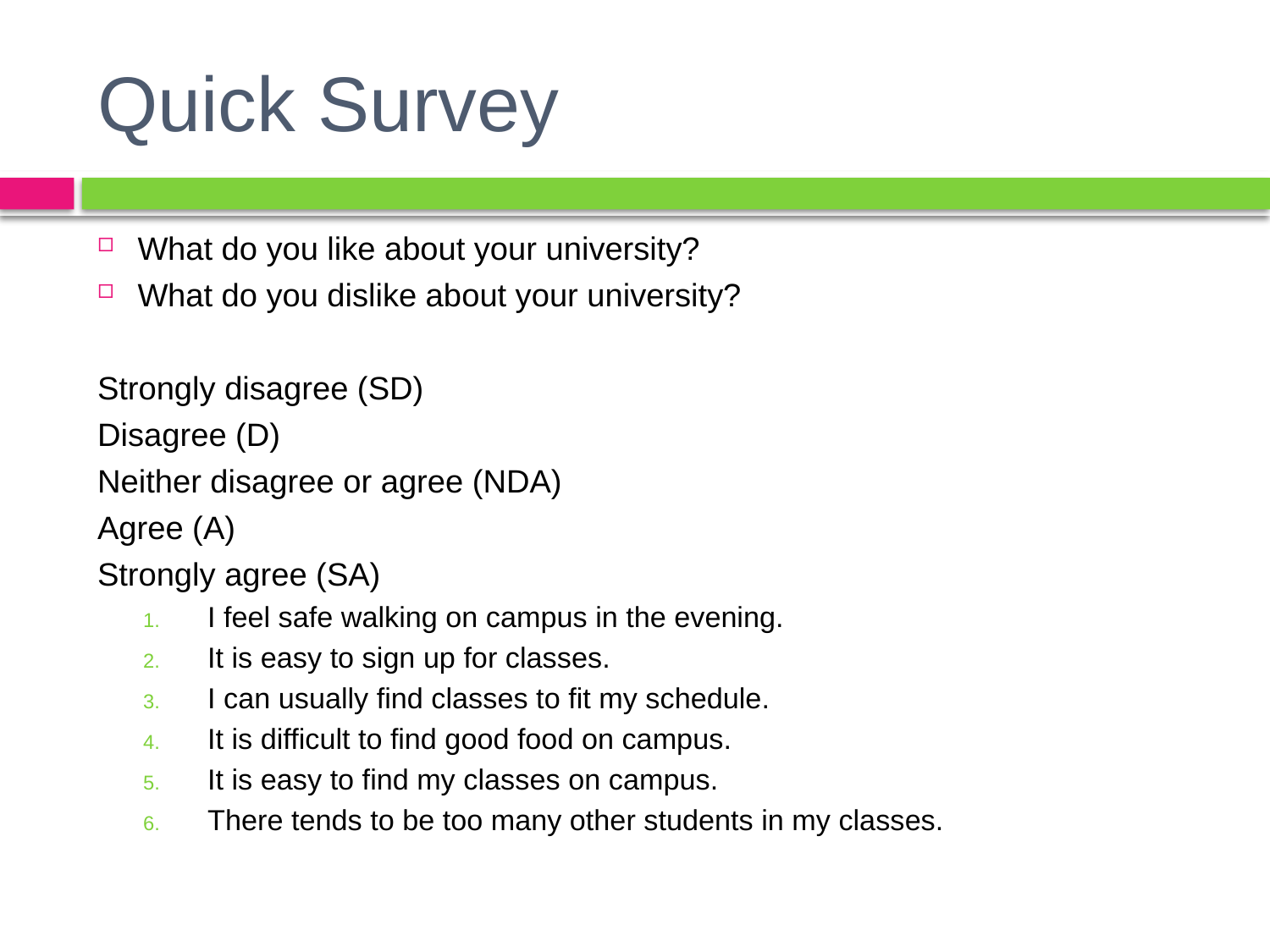

# Quick Survey
What do you like about your university?
What do you dislike about your university?

Strongly disagree (SD)
Disagree (D)
Neither disagree or agree (NDA)
Agree (A)
Strongly agree (SA)
I feel safe walking on campus in the evening.
It is easy to sign up for classes.
I can usually find classes to fit my schedule.
It is difficult to find good food on campus.
It is easy to find my classes on campus.
There tends to be too many other students in my classes.